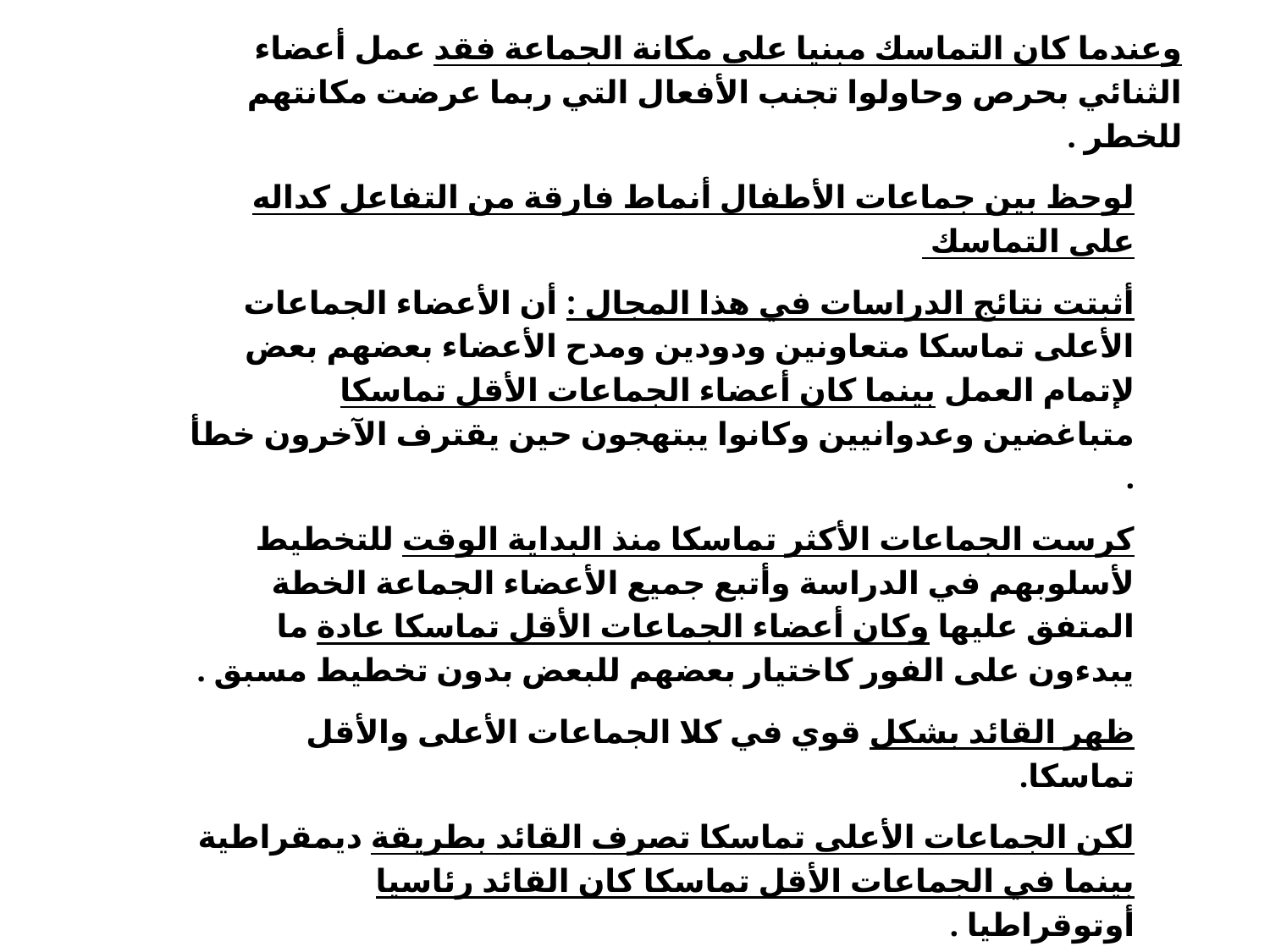

وعندما كان التماسك مبنيا على مكانة الجماعة فقد عمل أعضاء الثنائي بحرص وحاولوا تجنب الأفعال التي ربما عرضت مكانتهم للخطر .
لوحظ بين جماعات الأطفال أنماط فارقة من التفاعل كداله على التماسك
أثبتت نتائج الدراسات في هذا المجال : أن الأعضاء الجماعات الأعلى تماسكا متعاونين ودودين ومدح الأعضاء بعضهم بعض لإتمام العمل بينما كان أعضاء الجماعات الأقل تماسكا متباغضين وعدوانيين وكانوا يبتهجون حين يقترف الآخرون خطأ .
كرست الجماعات الأكثر تماسكا منذ البداية الوقت للتخطيط لأسلوبهم في الدراسة وأتبع جميع الأعضاء الجماعة الخطة المتفق عليها وكان أعضاء الجماعات الأقل تماسكا عادة ما يبدءون على الفور كاختيار بعضهم للبعض بدون تخطيط مسبق .
ظهر القائد بشكل قوي في كلا الجماعات الأعلى والأقل تماسكا.
لكن الجماعات الأعلى تماسكا تصرف القائد بطريقة ديمقراطية بينما في الجماعات الأقل تماسكا كان القائد رئاسيا أوتوقراطيا .
من البداية كرست كل من الجماعات الأقل والأعلى تماسكا معظم الوقت للعمل المحدد لهم لكن عند الوصول للفترة الثالثة من العمل انشغلت الجماعات الأعلى تماسكا في نشاط اللا عمل ”نشاط اجتماعي ” على حين أن الجماعات الأقل تماسكا حدثت بينهم الصراعات المتبادلة ومالوا إلى تفكك واستمروا في دراستهم منفردين .